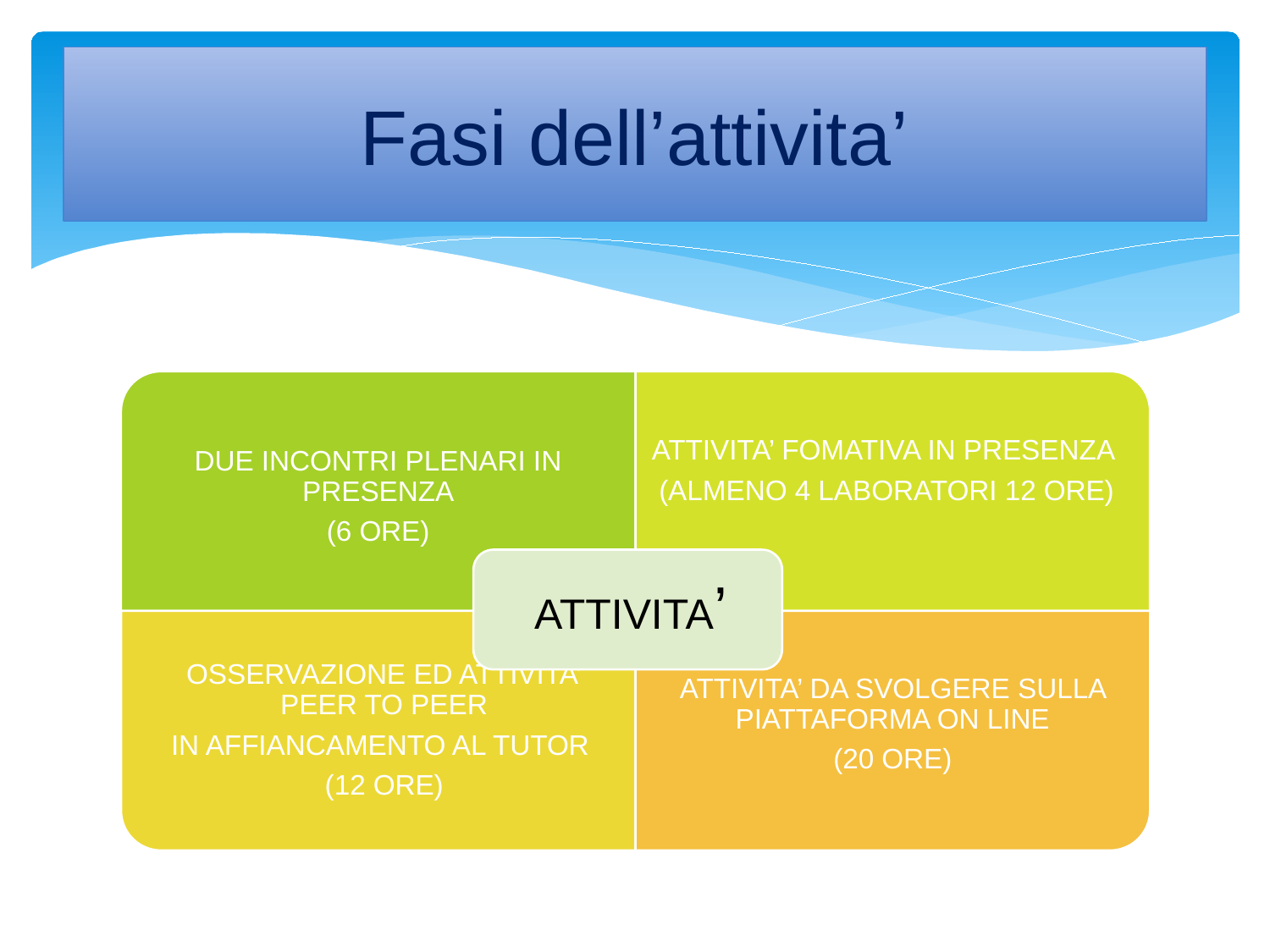

# Fasi dell’attivita’
DUE INCONTRI PLENARI IN PRESENZA
(6 ORE)
ATTIVITA’ FOMATIVA IN PRESENZA
(ALMENO 4 LABORATORI 12 ORE)

OSSERVAZIONE ED ATTIVITA’ PEER TO PEER
IN AFFIANCAMENTO AL TUTOR
(12 ORE)
ATTIVITA’ DA SVOLGERE SULLA PIATTAFORMA ON LINE
(20 ORE)
ATTIVITA’